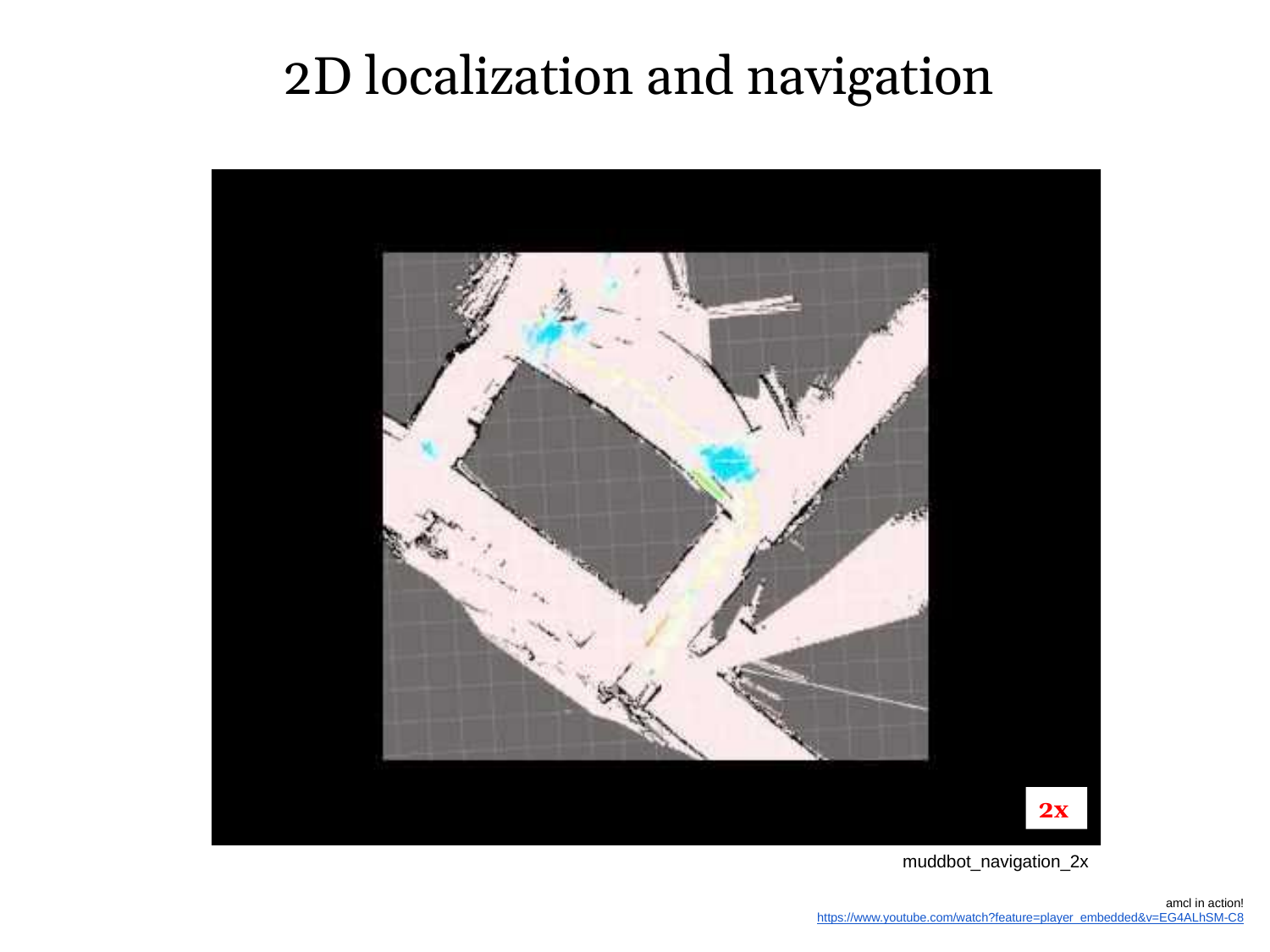

2D localization and navigation

2x
muddbot_navigation_2x
amcl in action!
https://www.youtube.com/watch?feature=player_embedded&v=EG4ALhSM-C8